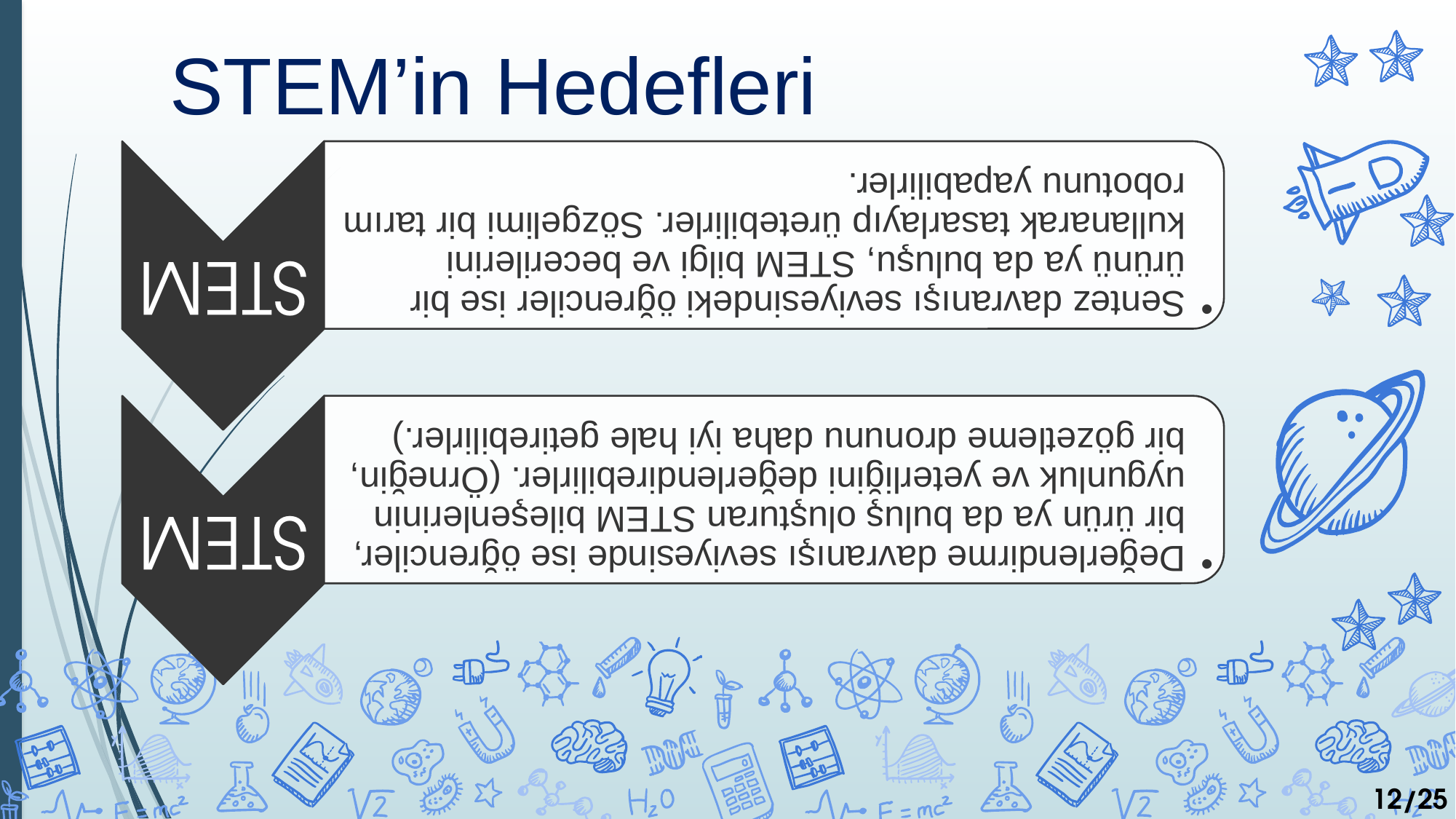

STEM’in Hedefleri

STEM
Sentez davranışı seviyesindeki öğrenciler ise bir ürünü ya da buluşu, STEM bilgi ve becerilerini kullanarak tasarlayıp üretebilirler. Sözgelimi bir tarım robotunu yapabilirler.
STEM
Değerlendirme davranışı seviyesinde ise öğrenciler, bir ürün ya da buluş oluşturan STEM bileşenlerinin uygunluk ve yeterliğini değerlendirebilirler. (Örneğin, bir gözetleme dronunu daha iyi hale getirebilirler.)

12/25